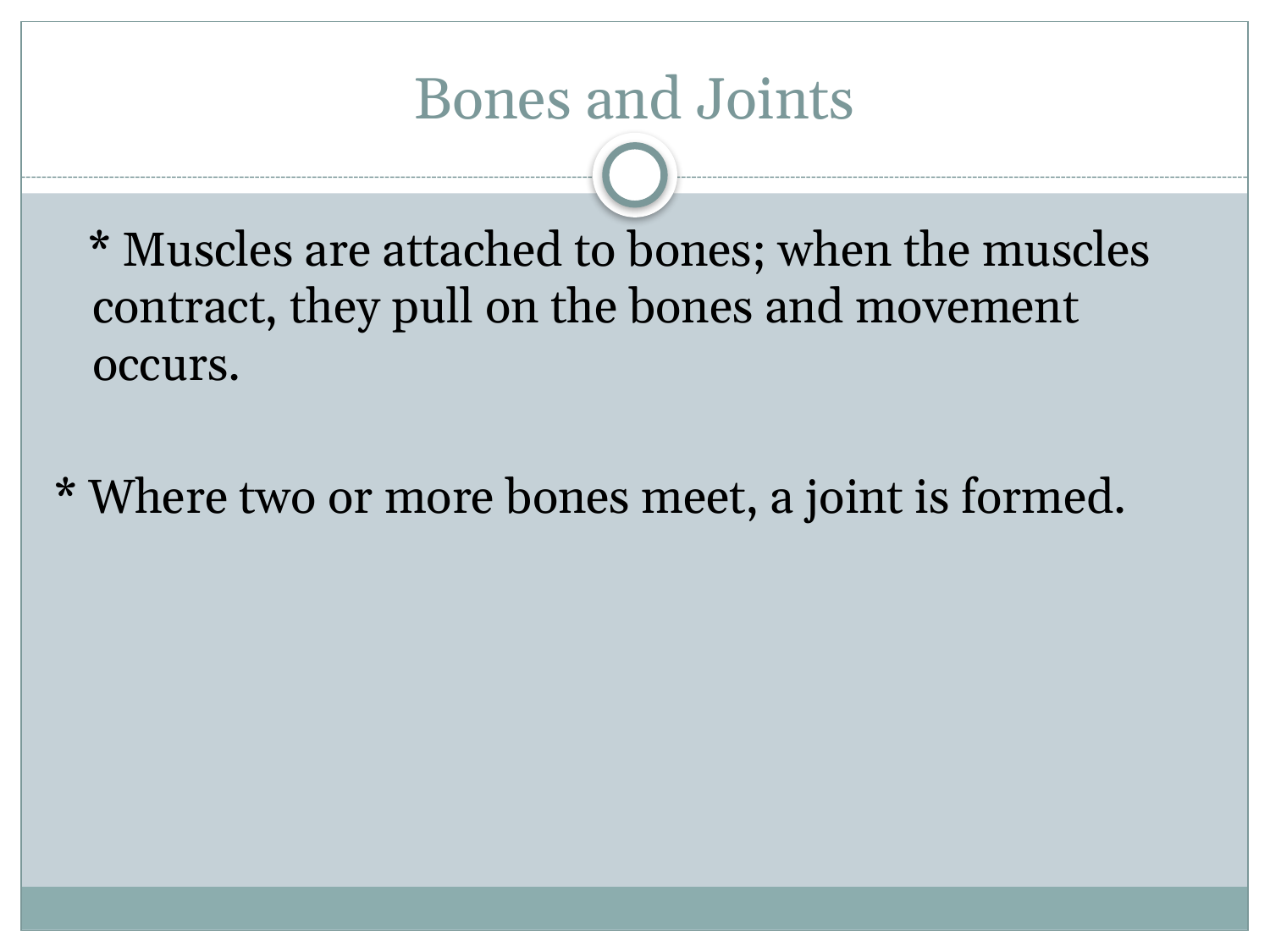

# Bones and Joints
   * Muscles are attached to bones; when the muscles contract, they pull on the bones and movement occurs.

* Where two or more bones meet, a joint is formed.